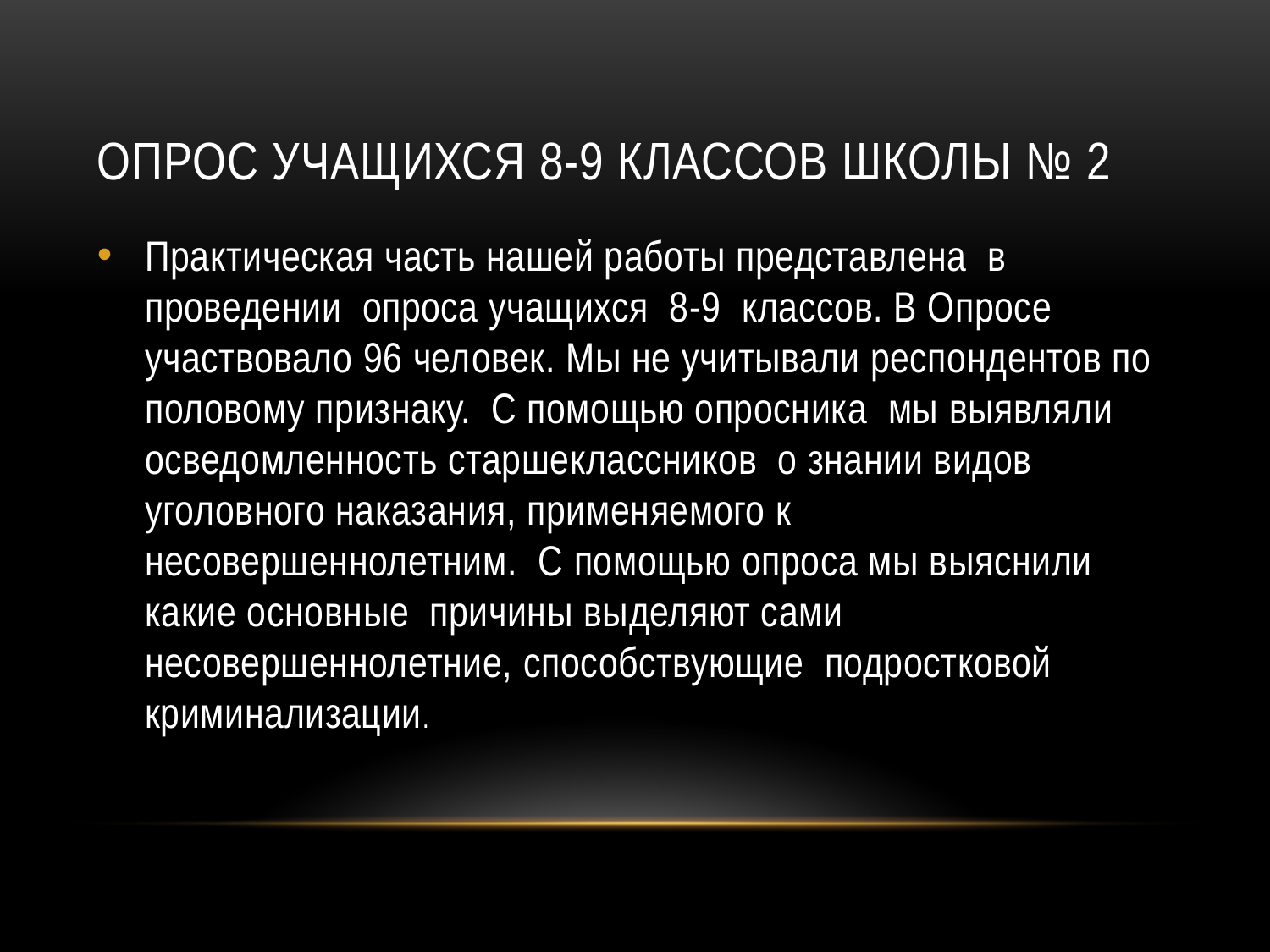

# Опрос учащихся 8-9 классов Школы № 2
Практическая часть нашей работы представлена  в проведении  опроса учащихся  8-9  классов. В Опросе участвовало 96 человек. Мы не учитывали респондентов по половому признаку.  С помощью опросника  мы выявляли  осведомленность старшеклассников  о знании видов уголовного наказания, применяемого к несовершеннолетним.  С помощью опроса мы выяснили какие основные  причины выделяют сами несовершеннолетние, способствующие  подростковой  криминализации.